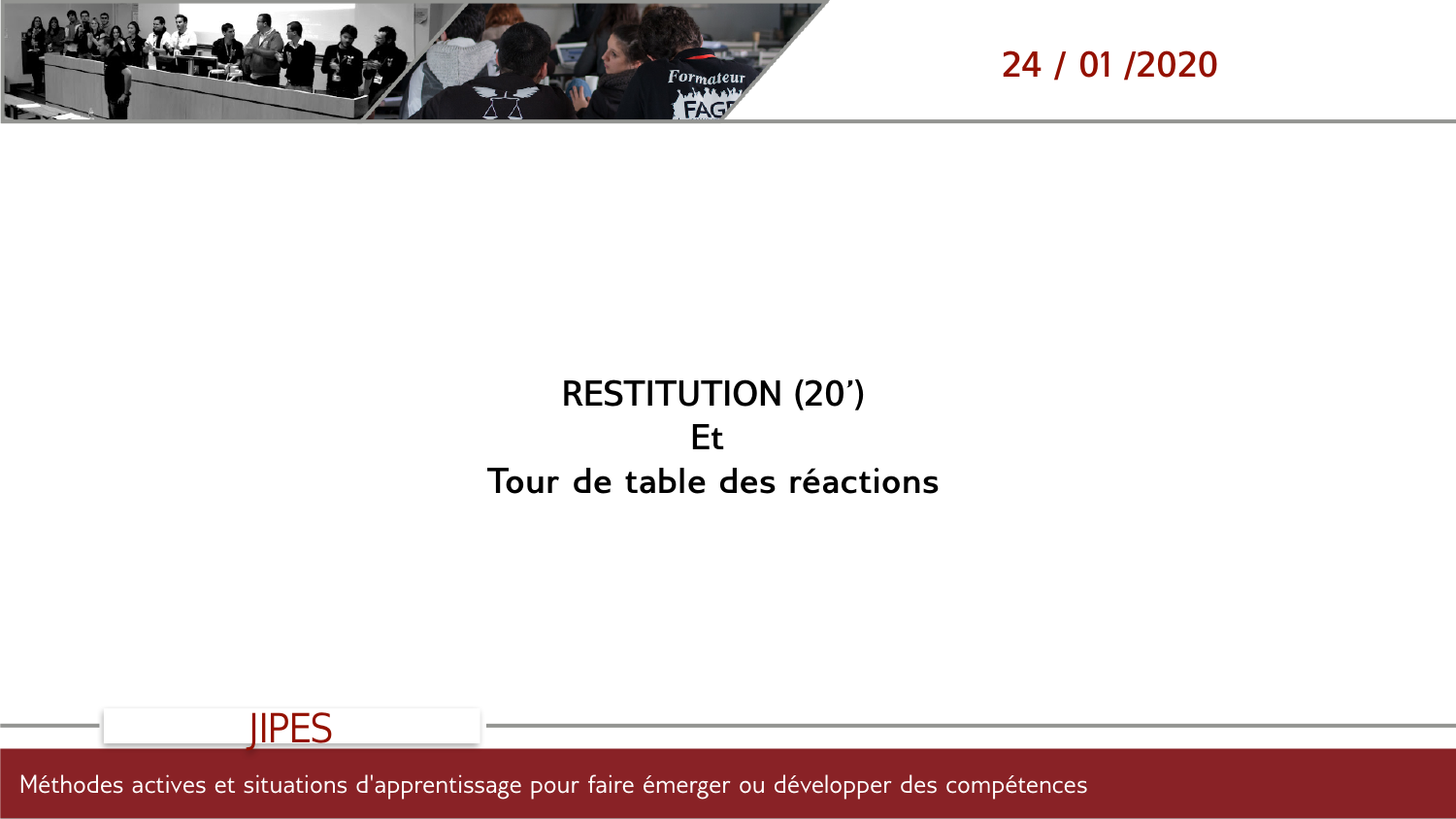

RESTITUTION (20’)
Et
Tour de table des réactions